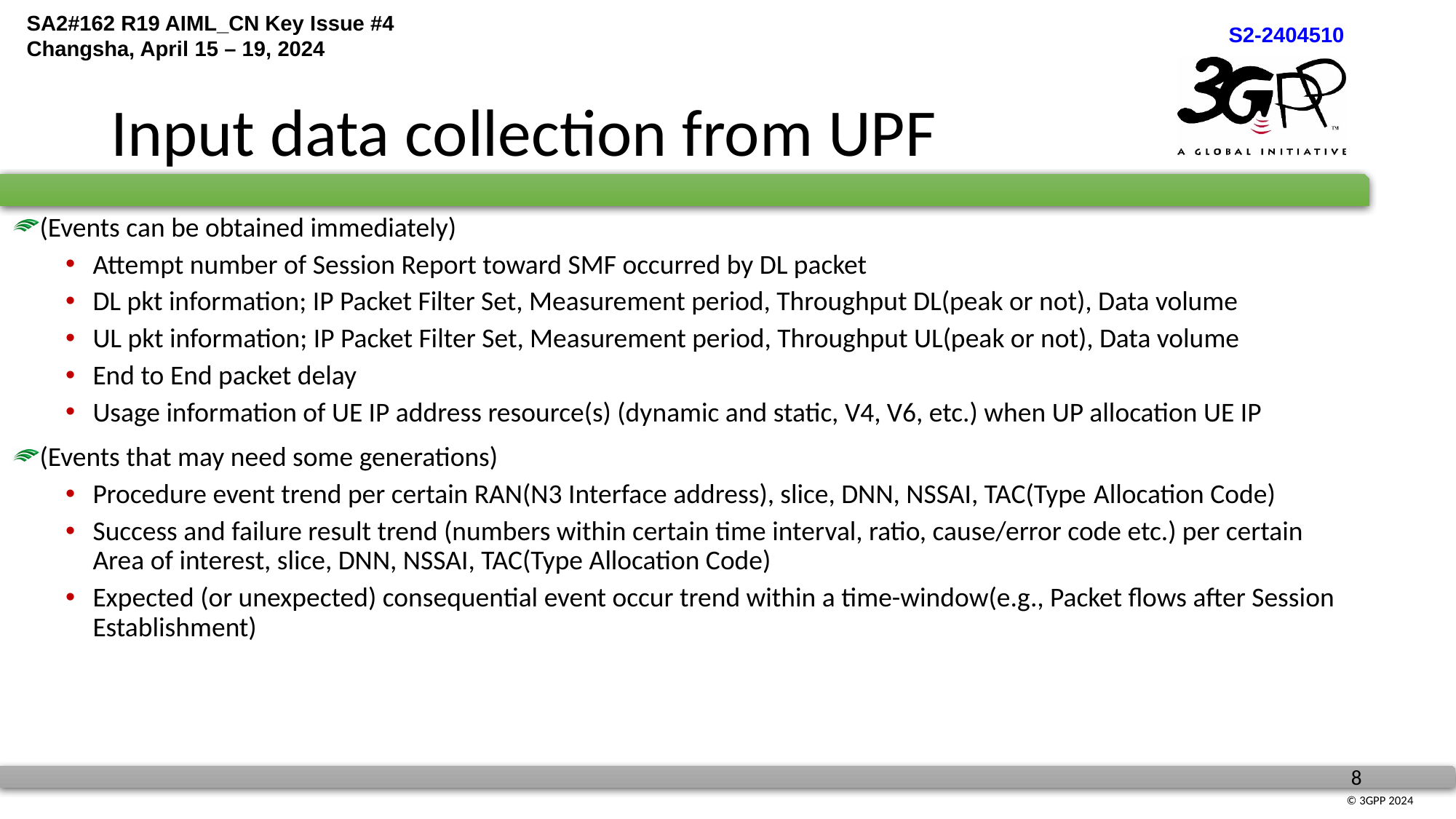

# Input data collection from UPF
(Events can be obtained immediately)
Attempt number of Session Report toward SMF occurred by DL packet
DL pkt information; IP Packet Filter Set, Measurement period, Throughput DL(peak or not), Data volume
UL pkt information; IP Packet Filter Set, Measurement period, Throughput UL(peak or not), Data volume
End to End packet delay
Usage information of UE IP address resource(s) (dynamic and static, V4, V6, etc.) when UP allocation UE IP
(Events that may need some generations)
Procedure event trend per certain RAN(N3 Interface address), slice, DNN, NSSAI, TAC(Type Allocation Code)
Success and failure result trend (numbers within certain time interval, ratio, cause/error code etc.) per certain Area of interest, slice, DNN, NSSAI, TAC(Type Allocation Code)
Expected (or unexpected) consequential event occur trend within a time-window(e.g., Packet flows after Session Establishment)